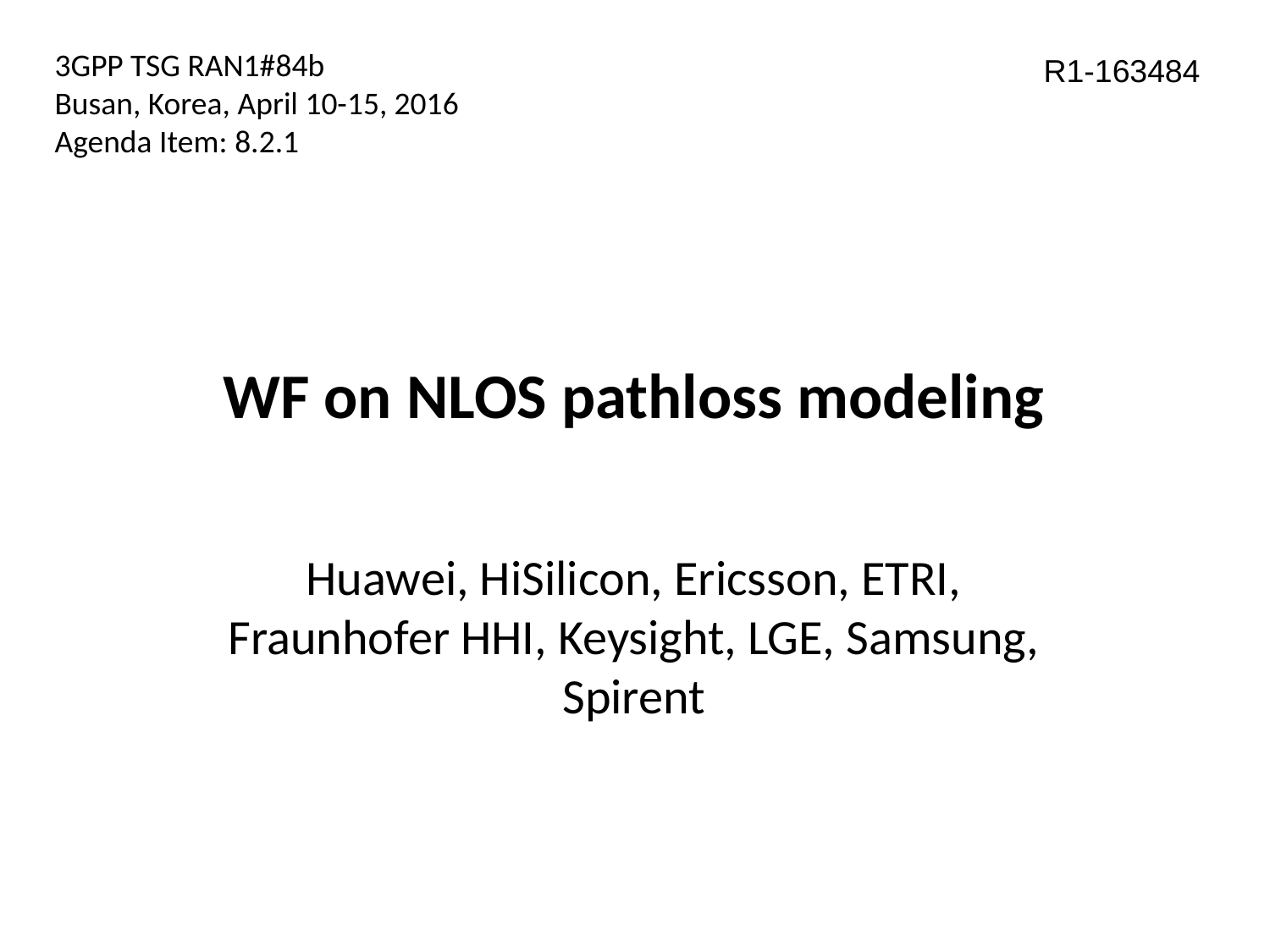

3GPP TSG RAN1#84b
Busan, Korea, April 10-15, 2016
Agenda Item: 8.2.1
R1-163484
# WF on NLOS pathloss modeling
Huawei, HiSilicon, Ericsson, ETRI, Fraunhofer HHI, Keysight, LGE, Samsung, Spirent